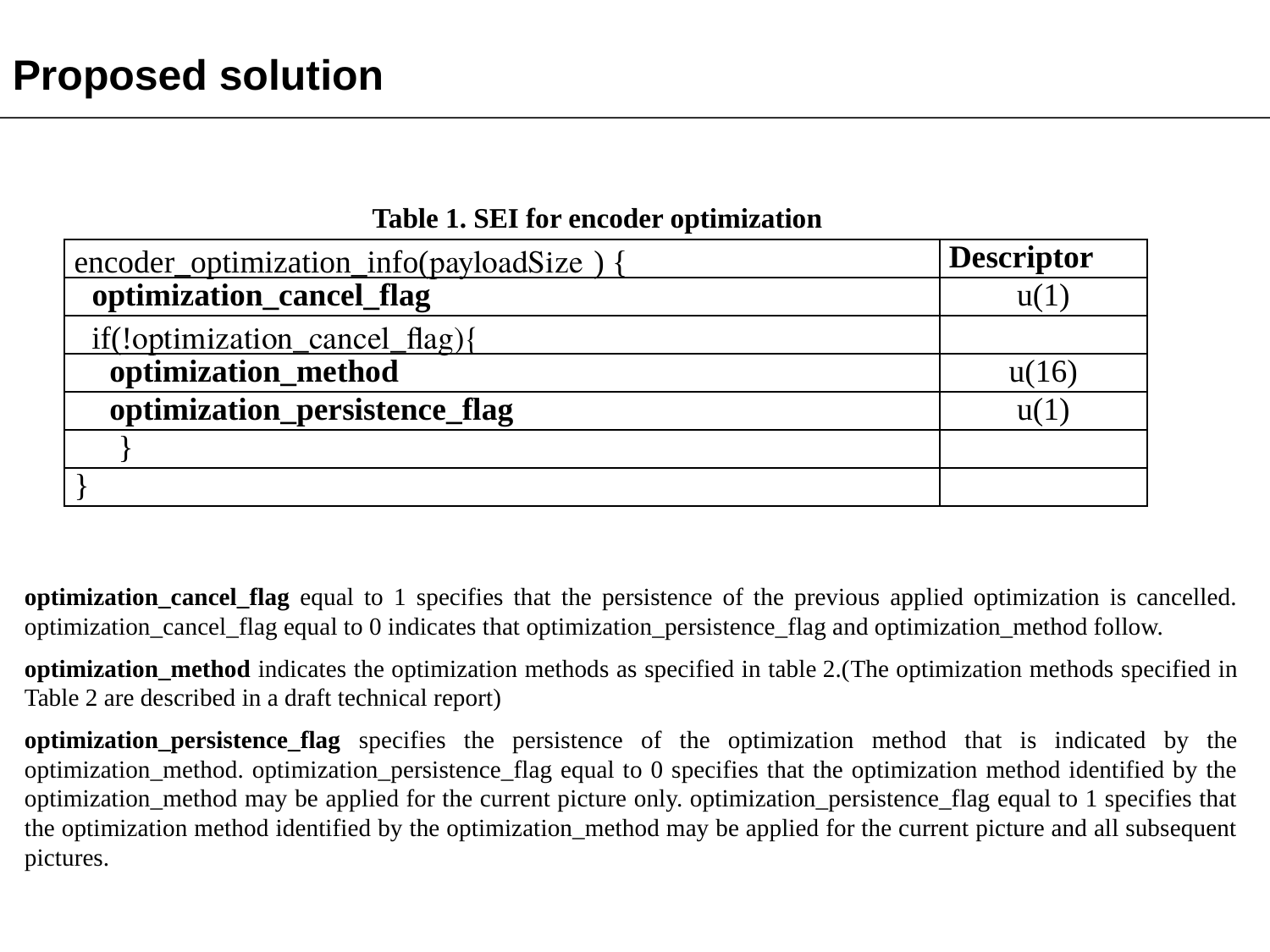

Proposed solution

Table 1. SEI for encoder optimization
| encoder\_optimization\_info(payloadSize ) { | Descriptor |
| --- | --- |
| optimization\_cancel\_flag | u(1) |
| if(!optimization\_cancel\_flag){ |  |
| optimization\_method | u(16) |
| optimization\_persistence\_flag | u(1) |
| } |  |
| } |  |
optimization_cancel_flag equal to 1 specifies that the persistence of the previous applied optimization is cancelled. optimization_cancel_flag equal to 0 indicates that optimization_persistence_flag and optimization_method follow.
optimization_method indicates the optimization methods as specified in table 2.(The optimization methods specified in Table 2 are described in a draft technical report)
optimization_persistence_flag specifies the persistence of the optimization method that is indicated by the optimization_method. optimization_persistence_flag equal to 0 specifies that the optimization method identified by the optimization_method may be applied for the current picture only. optimization_persistence_flag equal to 1 specifies that the optimization method identified by the optimization_method may be applied for the current picture and all subsequent pictures.